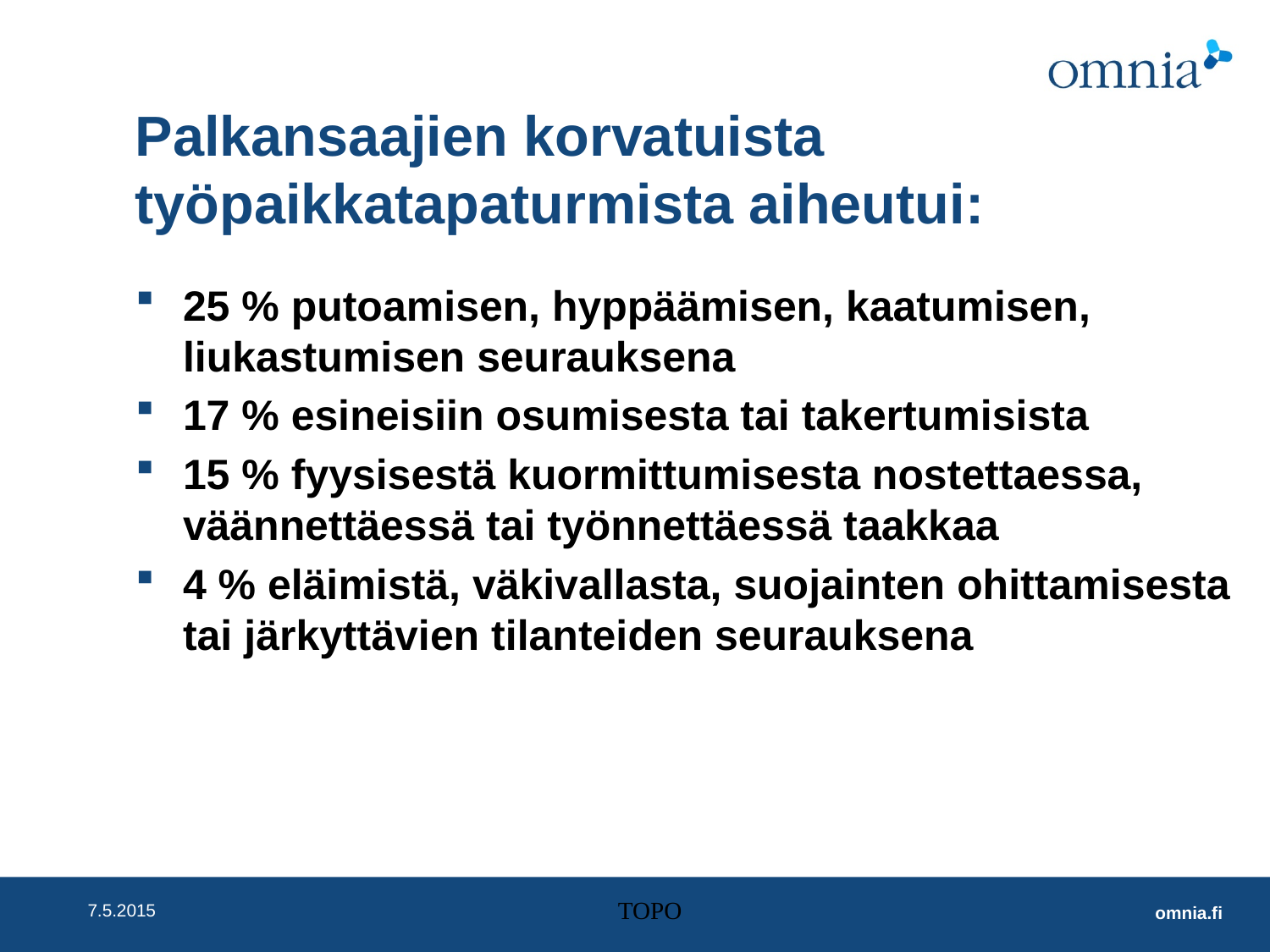

# Palkansaajien korvatuista työpaikkatapaturmista aiheutui:
25 % putoamisen, hyppäämisen, kaatumisen, liukastumisen seurauksena
17 % esineisiin osumisesta tai takertumisista
15 % fyysisestä kuormittumisesta nostettaessa, väännettäessä tai työnnettäessä taakkaa
4 % eläimistä, väkivallasta, suojainten ohittamisesta tai järkyttävien tilanteiden seurauksena
7.5.2015
TOPO